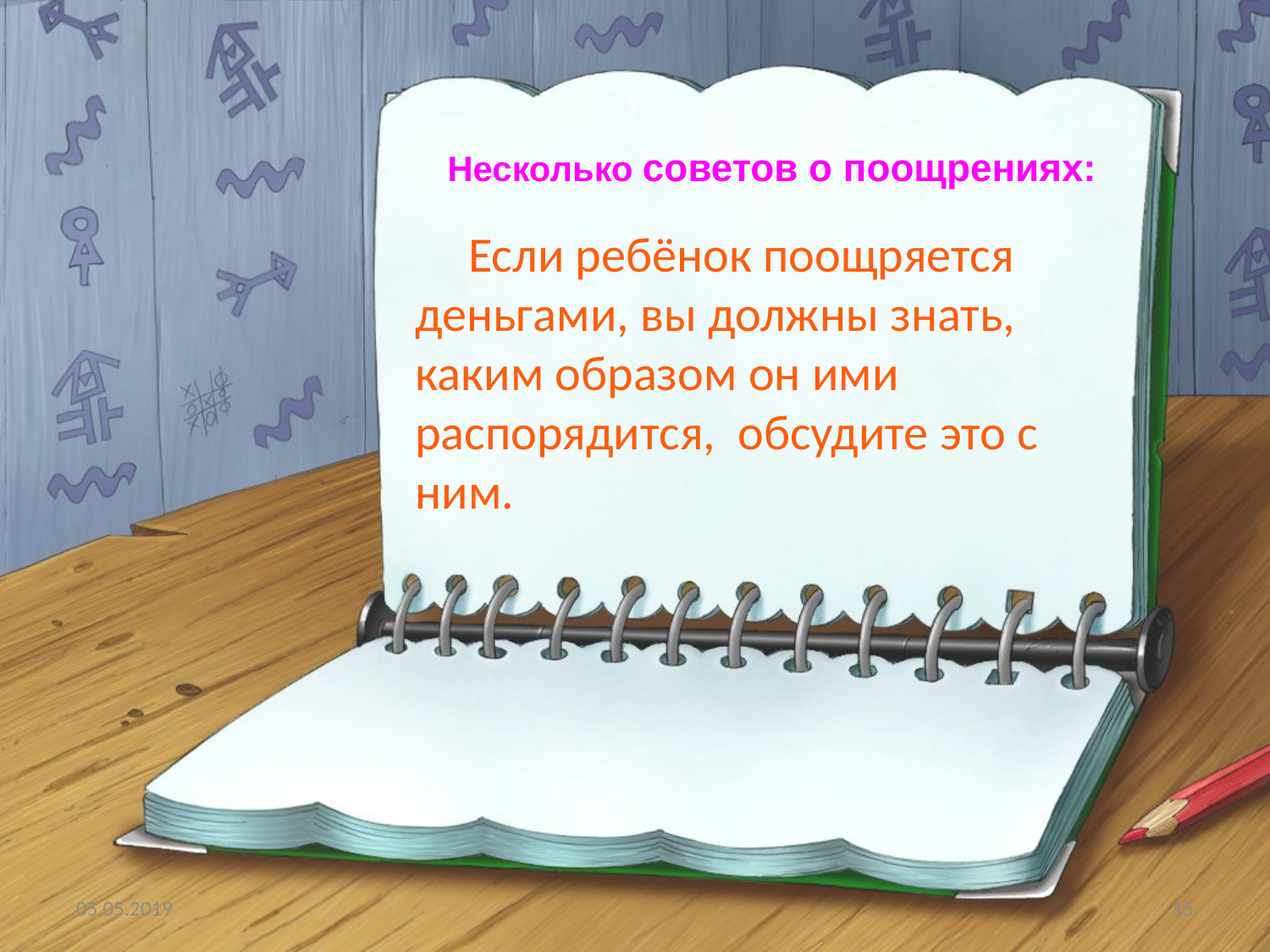

Несколько советов о поощрениях:
         Если ребёнок поощряется деньгами, вы должны знать, каким образом он ими распорядится,  обсудите это с ним.
05.05.2019
15